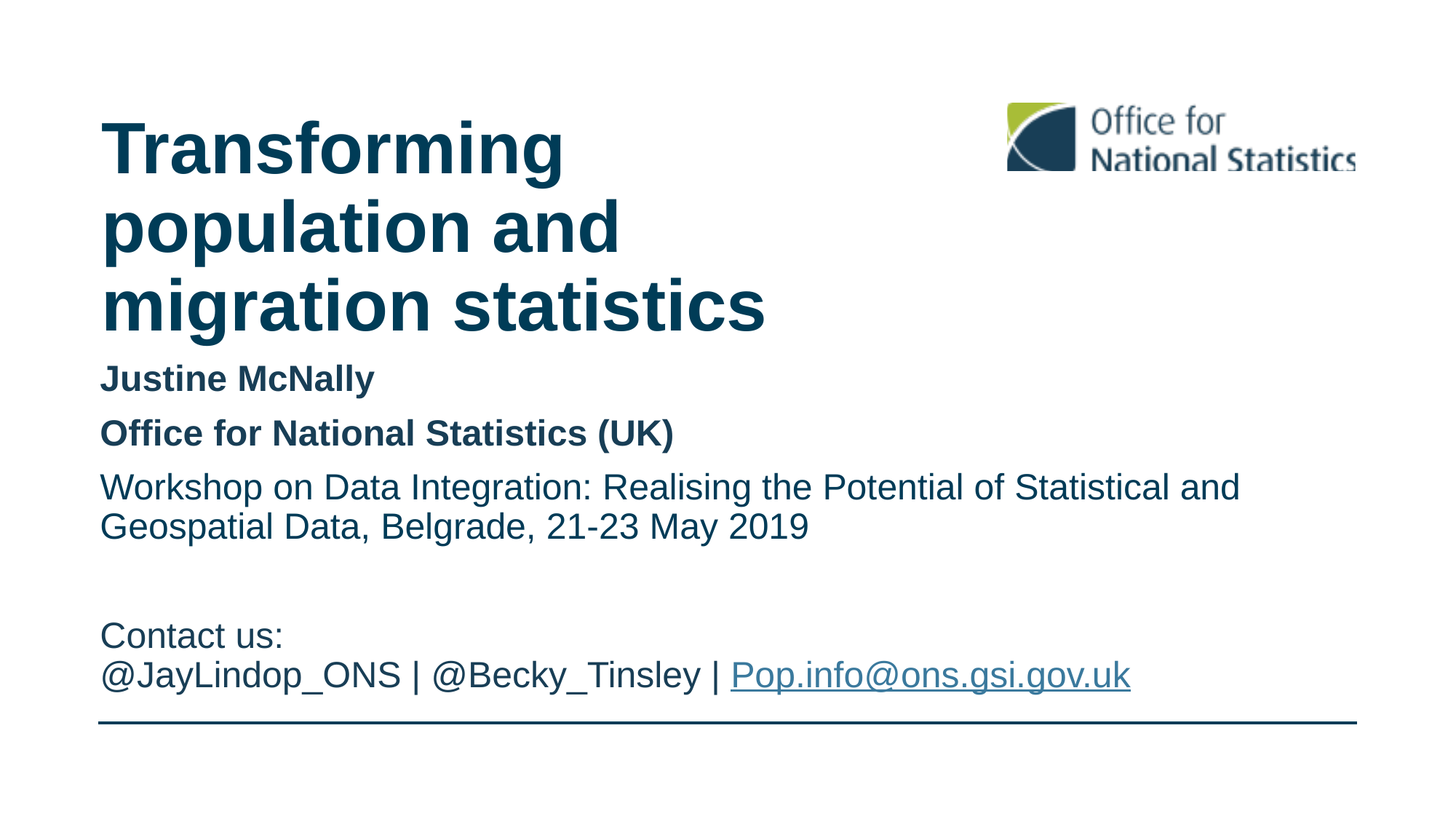

# Transforming population and migration statistics
Justine McNally
Office for National Statistics (UK)
Workshop on Data Integration: Realising the Potential of Statistical and Geospatial Data, Belgrade, 21-23 May 2019

Contact us:
@JayLindop_ONS | @Becky_Tinsley | Pop.info@ons.gsi.gov.uk